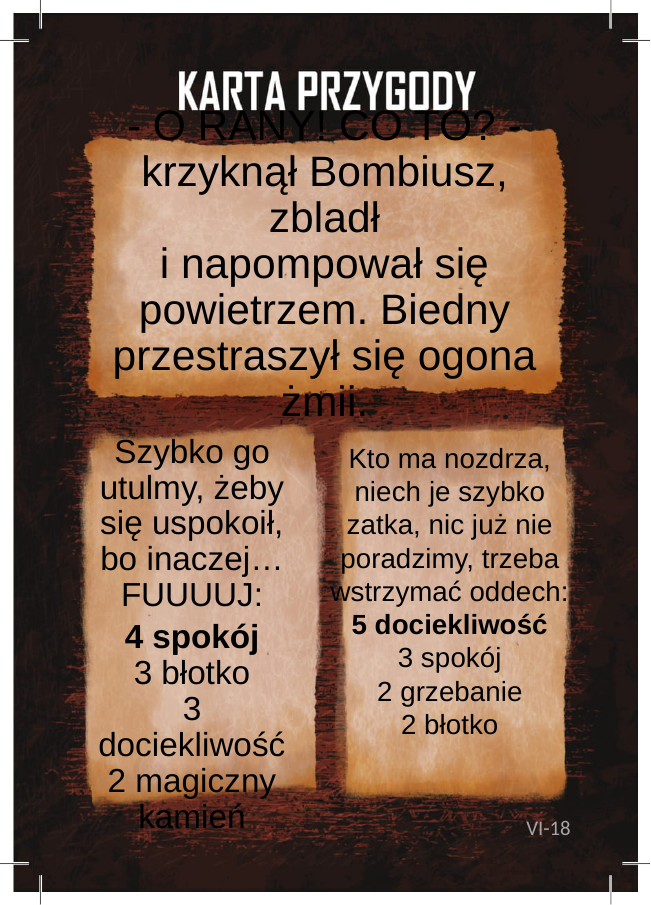

# - O RANY! CO TO? - krzyknął Bombiusz, zbladł i napompował się powietrzem. Biedny przestraszył się ogona żmii.
Szybko go utulmy, żeby się uspokoił, bo inaczej… FUUUUJ:
4 spokój
3 błotko
3 dociekliwość
2 magiczny kamień
Kto ma nozdrza, niech je szybko zatka, nic już nie poradzimy, trzeba wstrzymać oddech:
5 dociekliwość
3 spokój
2 grzebanie
2 błotko
VI-18